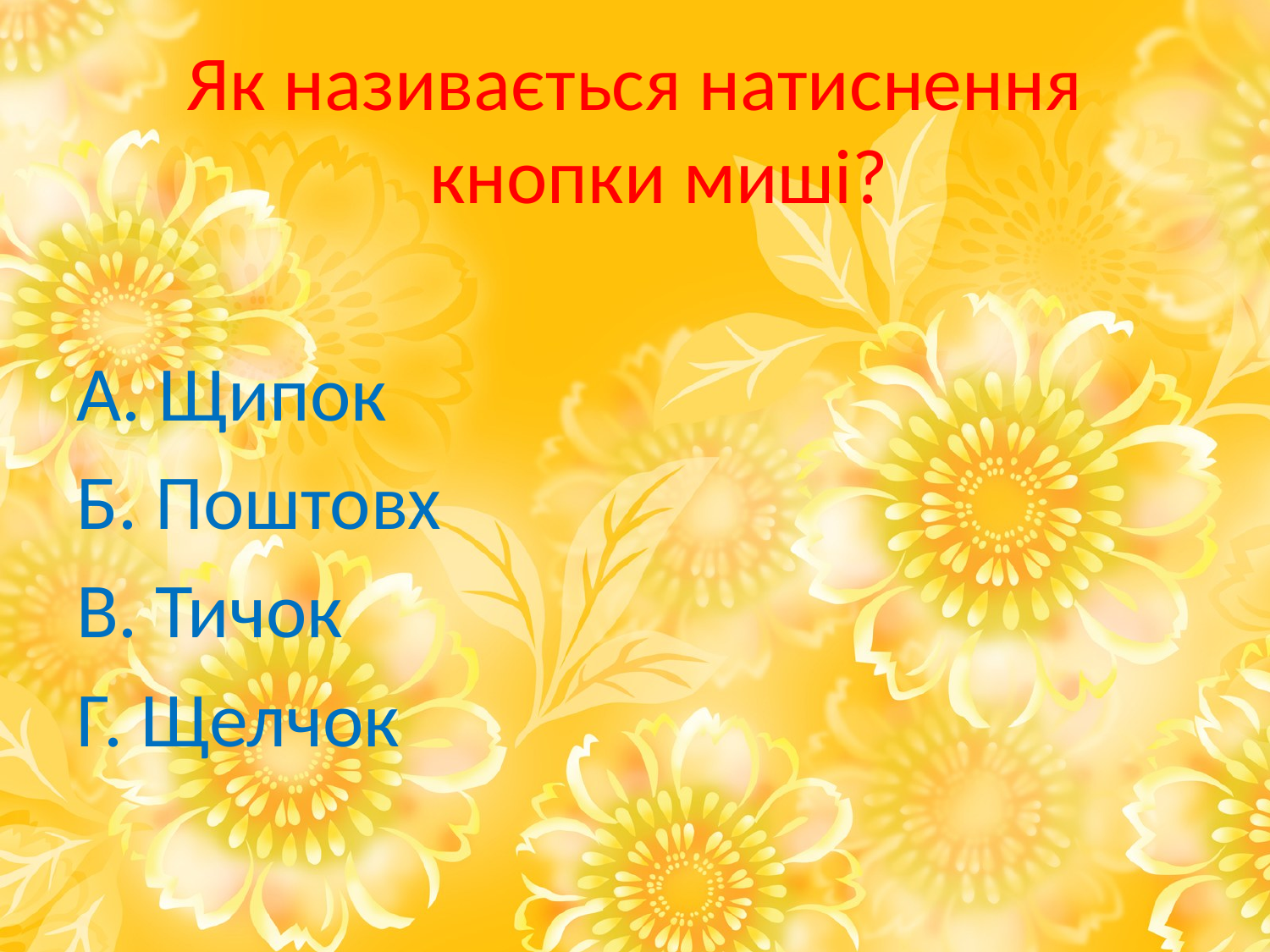

Як називається натиснення кнопки миші?

А. Щипок
Б. Поштовх
В. Тичок
Г. Щелчок